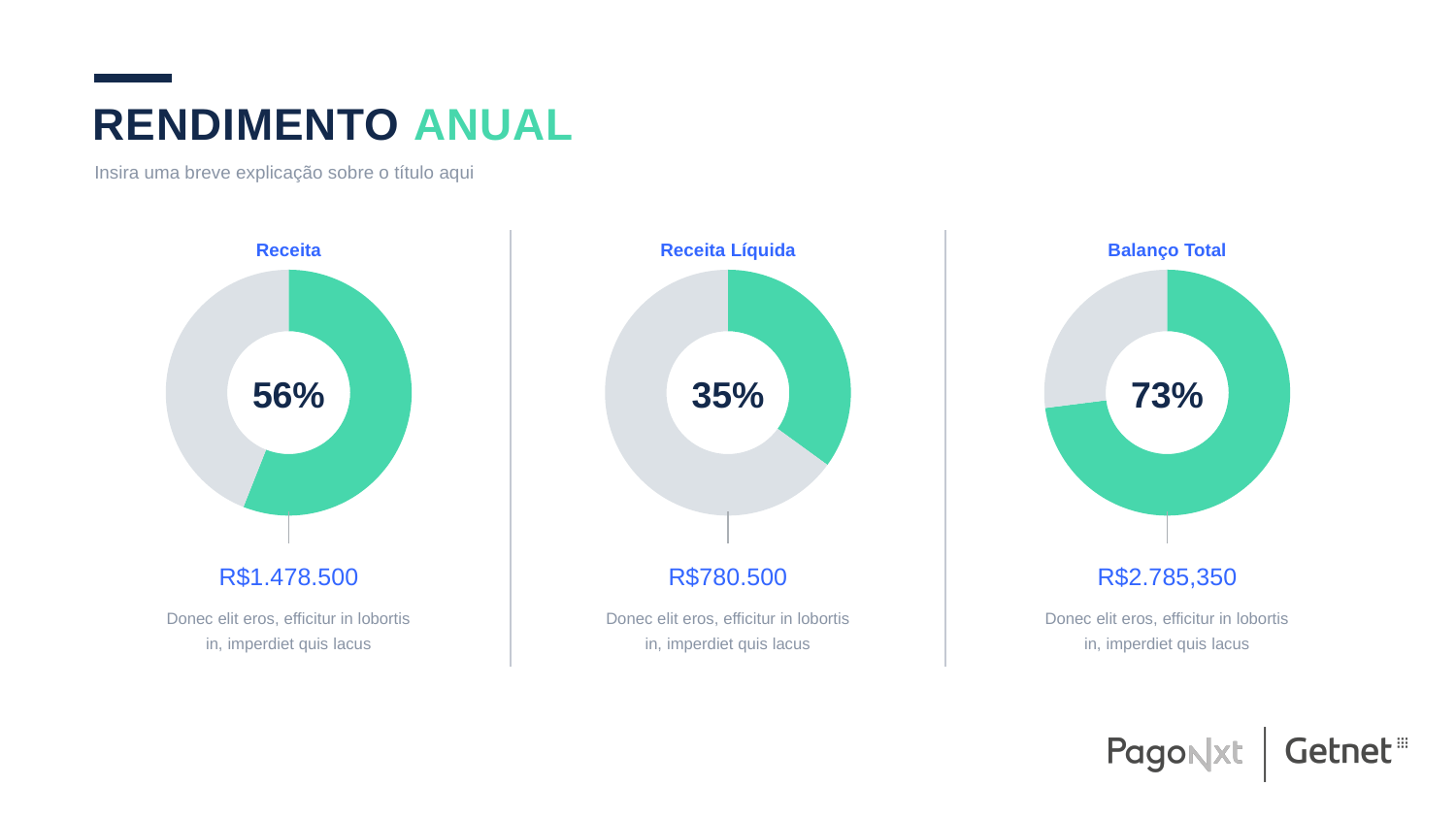

RENDIMENTO ANUAL
Insira uma breve explicação sobre o título aqui
Receita
Receita Líquida
Balanço Total

### Chart

| Category | Sales |
|---|---|
| 1st Qtr | 56.0 |
| 2nd Qtr | 44.0 |

### Chart

| Category | Sales |
|---|---|
| 1st Qtr | 35.0 |
| 2nd Qtr | 65.0 |

### Chart

| Category | Sales |
|---|---|
| 1st Qtr | 73.0 |
| 2nd Qtr | 27.0 |
56%
35%
73%
R$1.478.500
R$780.500
R$2.785,350
Donec elit eros, efficitur in lobortis in, imperdiet quis lacus
Donec elit eros, efficitur in lobortis in, imperdiet quis lacus
Donec elit eros, efficitur in lobortis in, imperdiet quis lacus